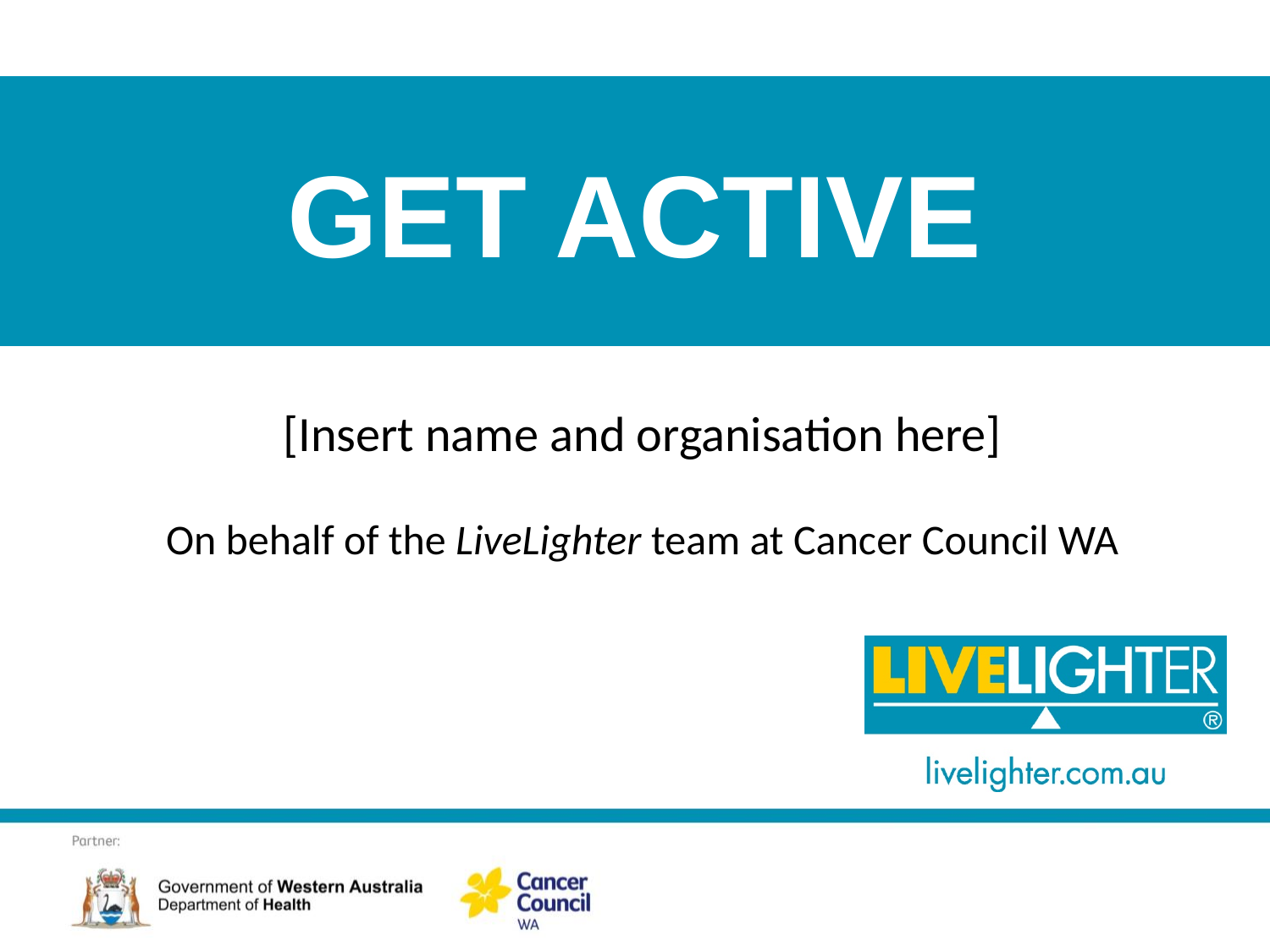

# GET ACTIVE
[Insert name and organisation here]

On behalf of the LiveLighter team at Cancer Council WA